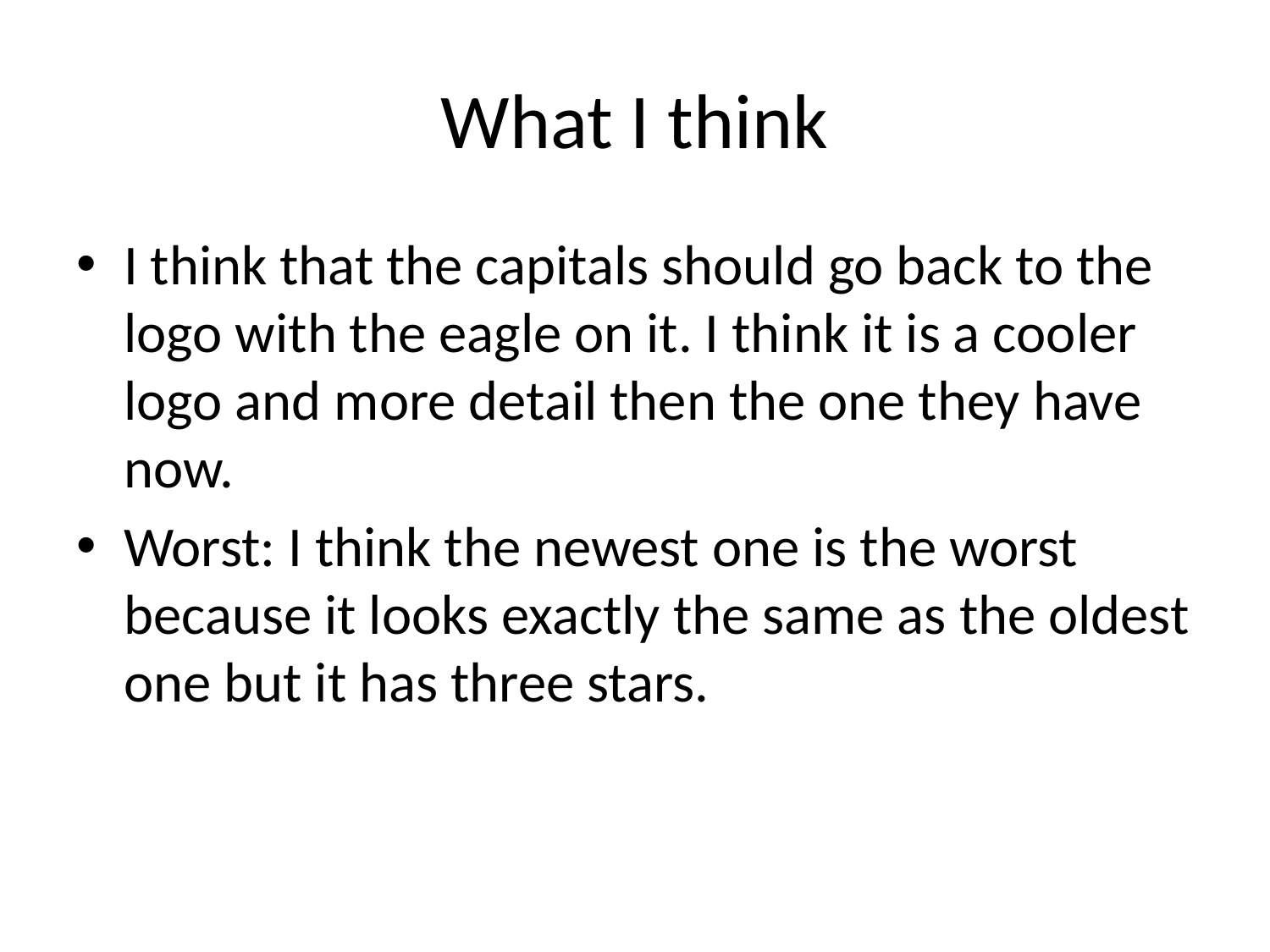

# What I think
I think that the capitals should go back to the logo with the eagle on it. I think it is a cooler logo and more detail then the one they have now.
Worst: I think the newest one is the worst because it looks exactly the same as the oldest one but it has three stars.